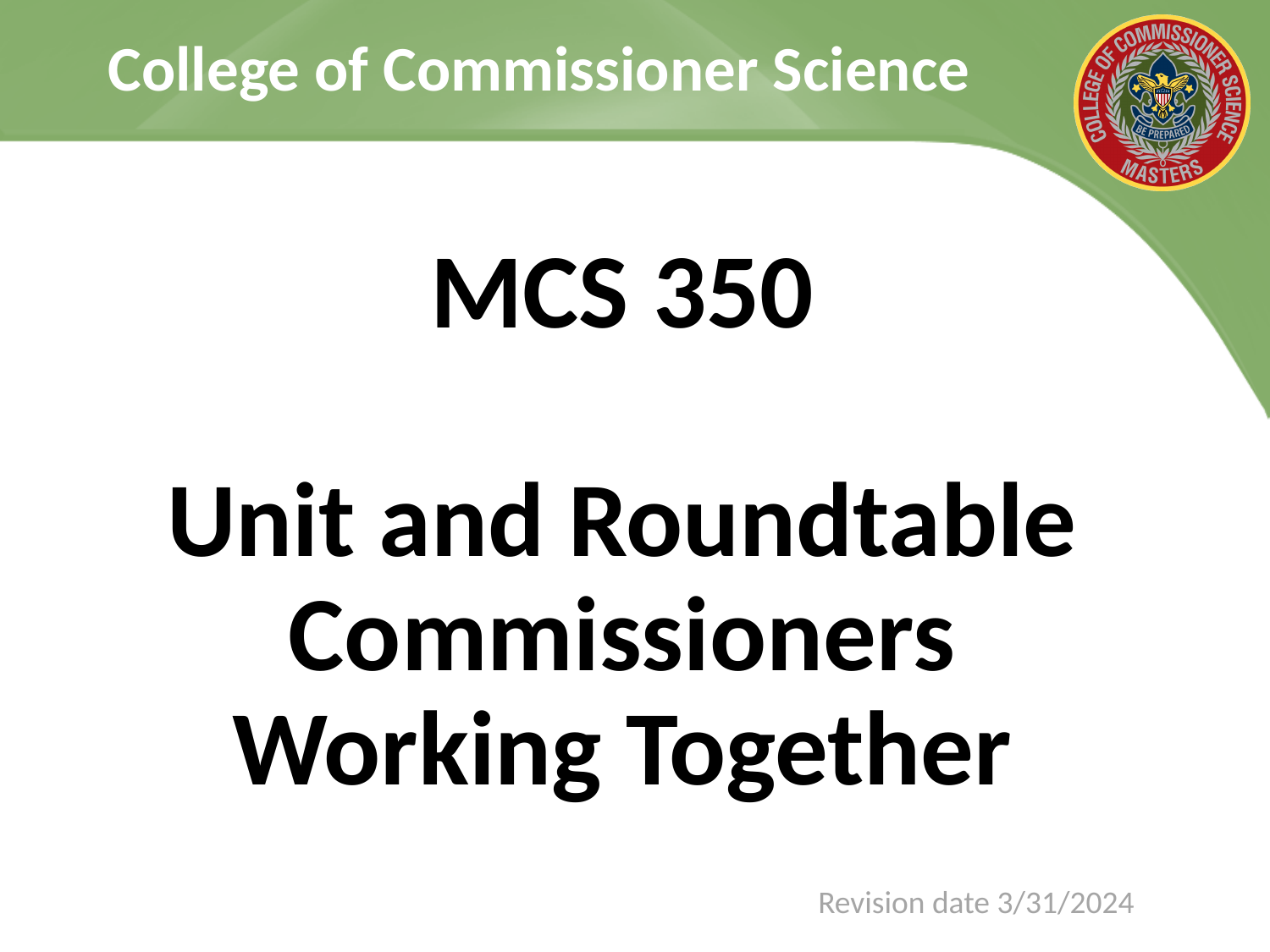

# MCS 350 Unit and Roundtable Commissioners Working Together
Revision date 3/31/2024